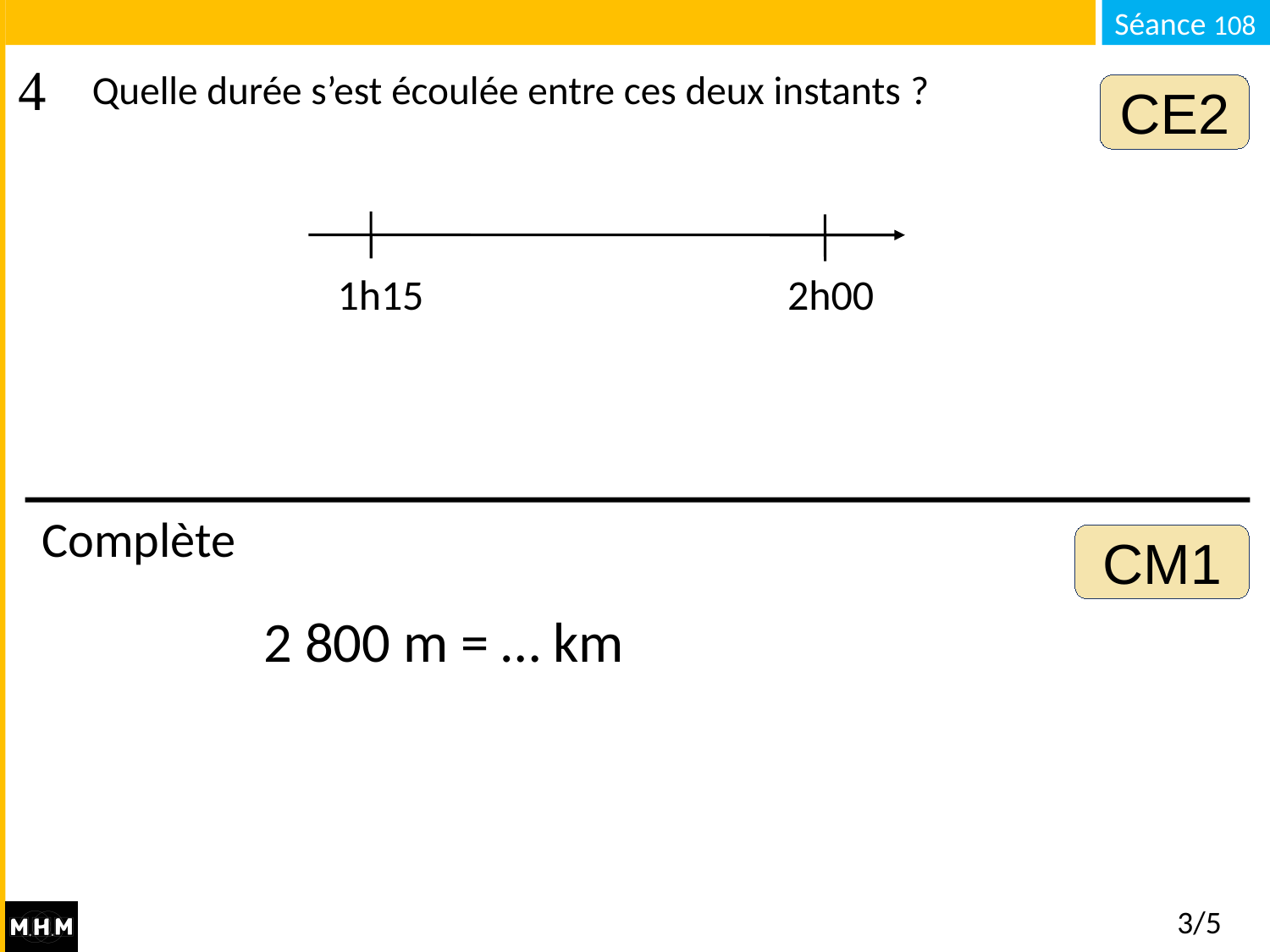

Quelle durée s’est écoulée entre ces deux instants ?
CE2
1h15
2h00
Complète

CM1
2 800 m = … km
3/5